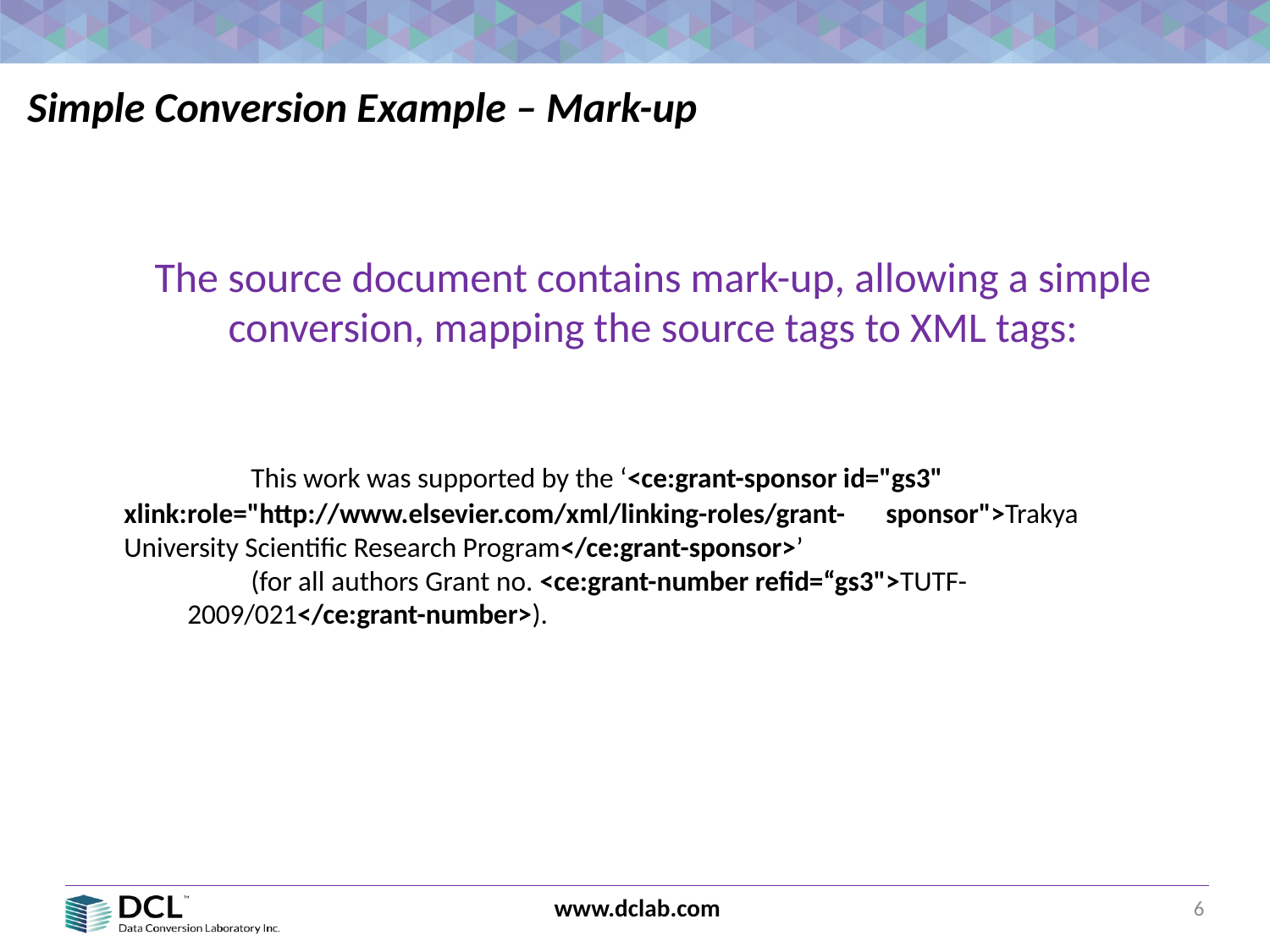

Simple Conversion Example – Mark-up
The source document contains mark-up, allowing a simple conversion, mapping the source tags to XML tags:

	This work was supported by the ‘<ce:grant-sponsor id="gs3" 		xlink:role="http://www.elsevier.com/xml/linking-roles/grant-	sponsor">Trakya University Scientific Research Program</ce:grant-sponsor>’
(for all authors Grant no. <ce:grant-number refid=“gs3">TUTF-	2009/021</ce:grant-number>).

6